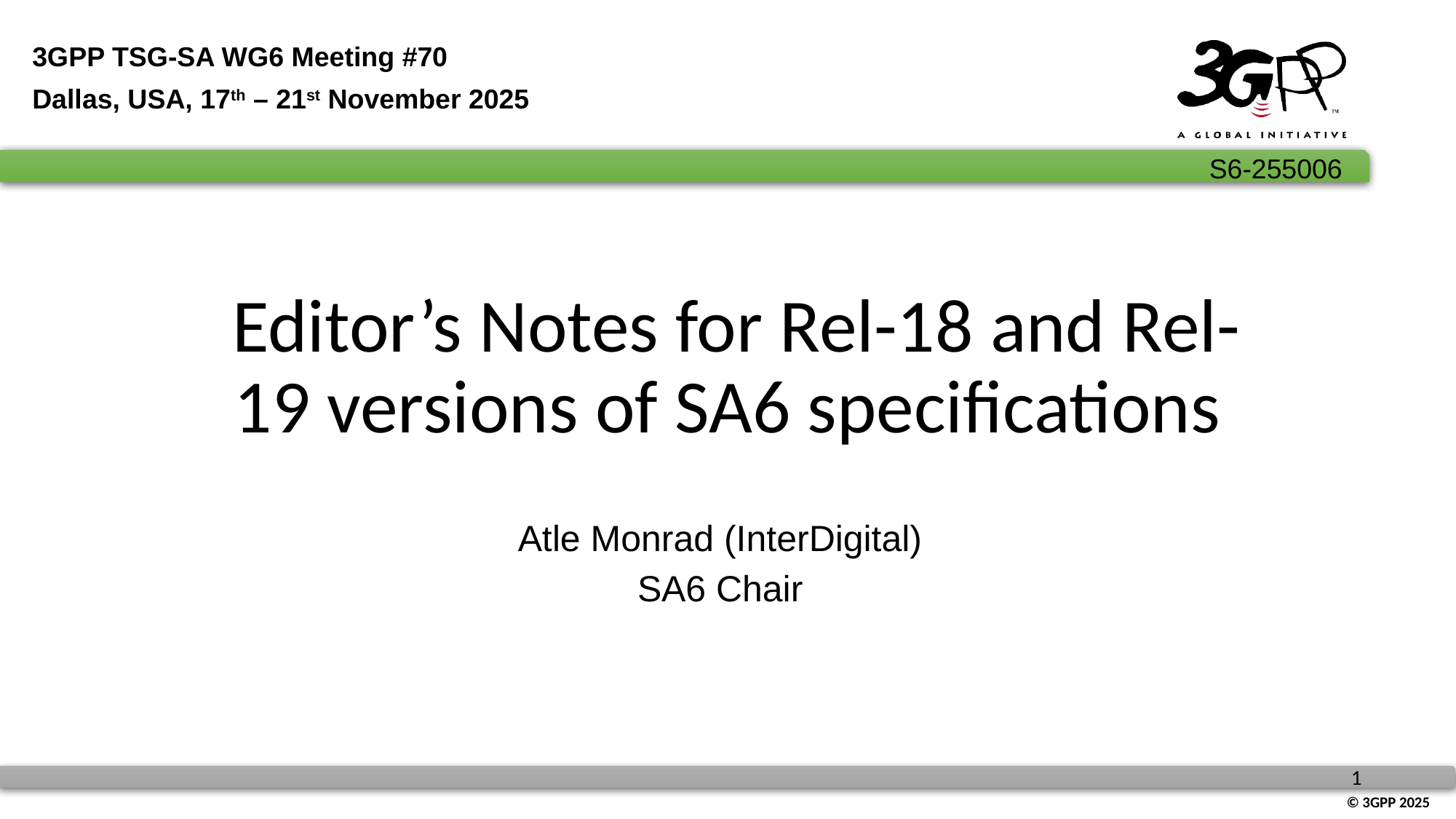

3GPP TSG-SA WG6 Meeting #70
Dallas, USA, 17th – 21st November 2025
# Editor’s Notes for Rel-18 and Rel-19 versions of SA6 specifications
Atle Monrad (InterDigital)
SA6 Chair